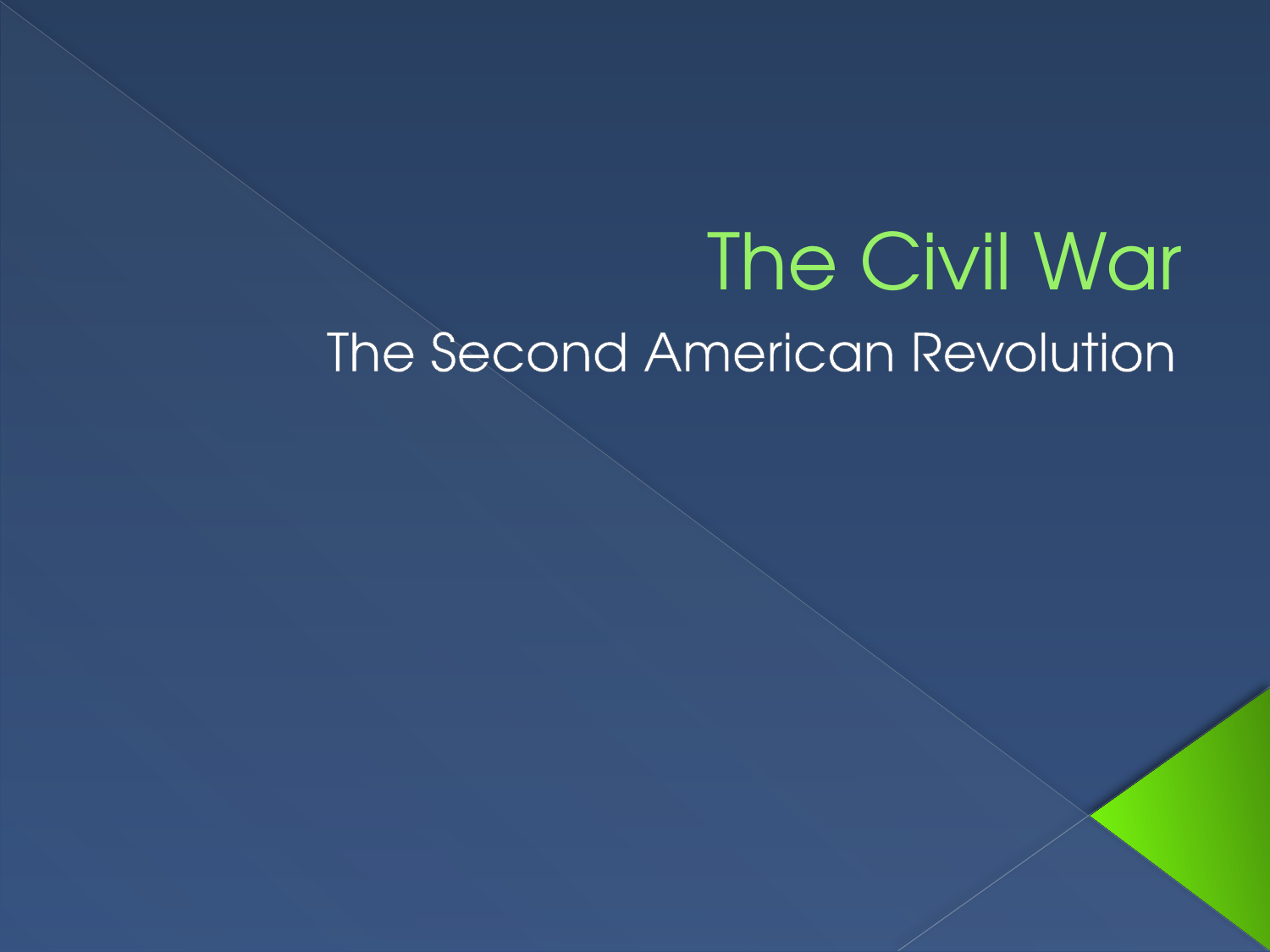

# The Civil War
The Second American Revolution